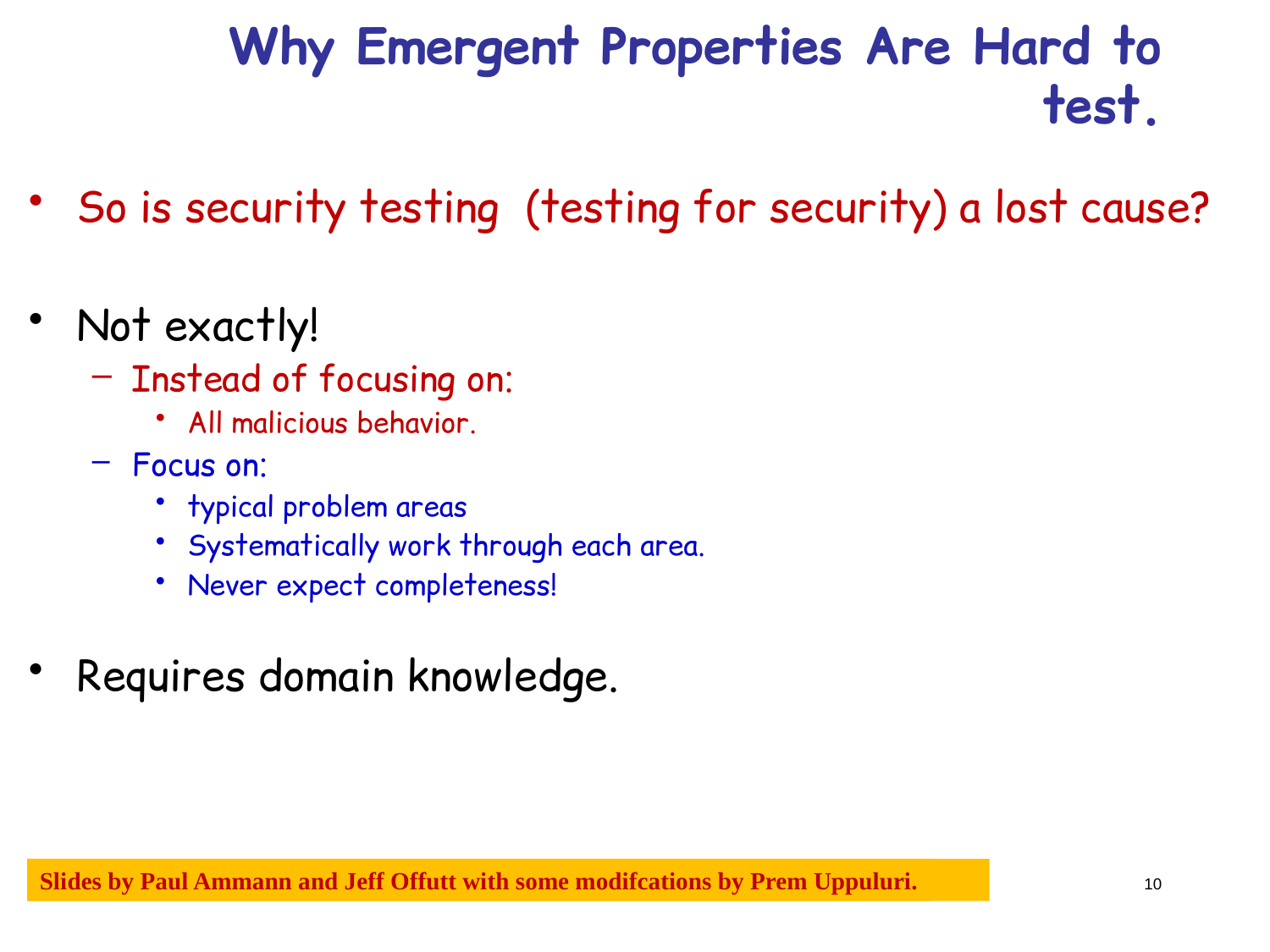

# Why Emergent Properties Are Hard to test.
So is security testing  (testing for security) a lost cause?

Not exactly!
Instead of focusing on:
All malicious behavior.
Focus on:
typical problem areas
Systematically work through each area.
Never expect completeness!

Requires domain knowledge.

Slides by Paul Ammann and Jeff Offutt with some modifcations by Prem Uppuluri.
10